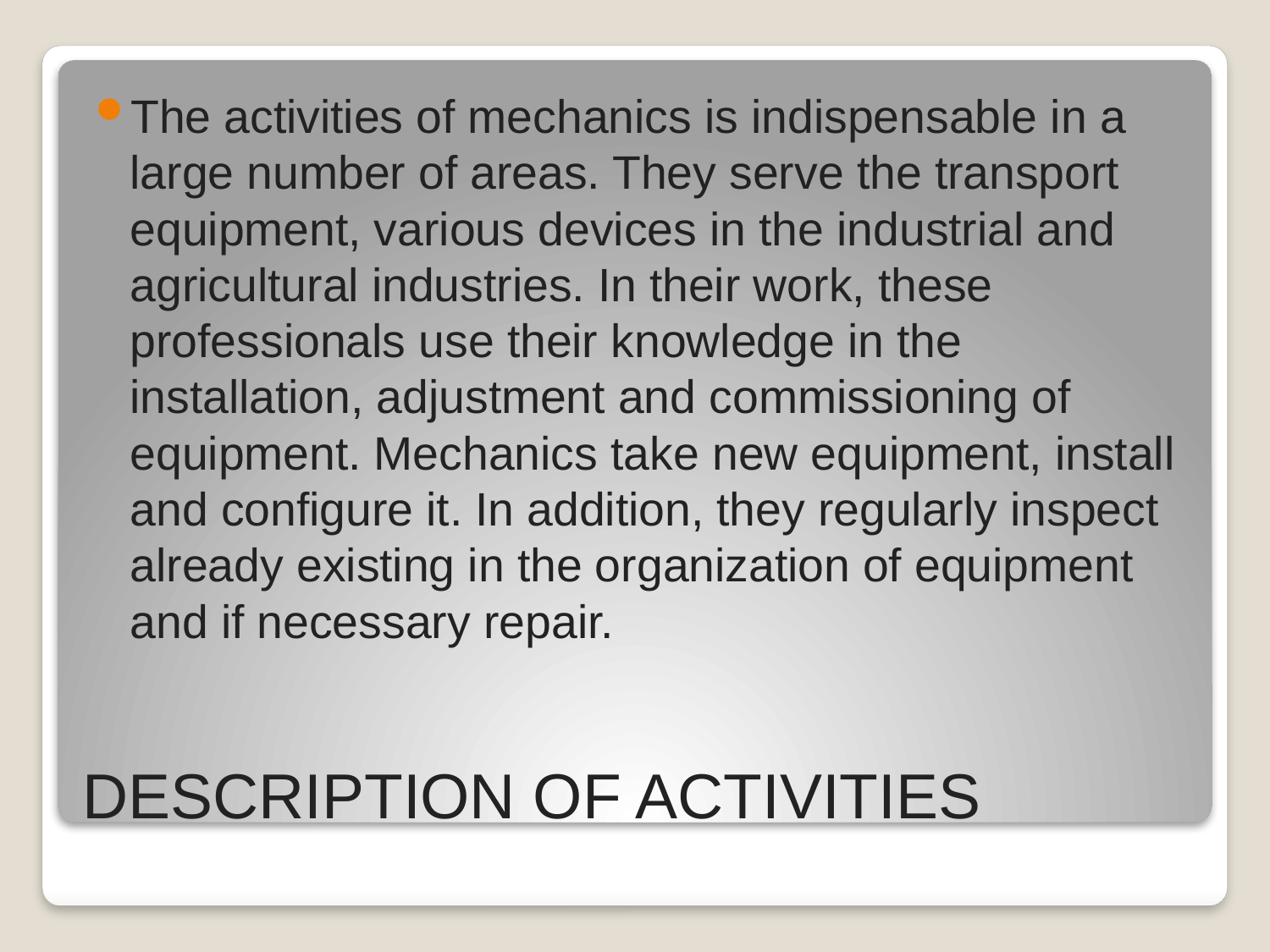

The activities of mechanics is indispensable in a large number of areas. They serve the transport equipment, various devices in the industrial and agricultural industries. In their work, these professionals use their knowledge in the installation, adjustment and commissioning of equipment. Mechanics take new equipment, install and configure it. In addition, they regularly inspect already existing in the organization of equipment and if necessary repair.
# DESCRIPTION OF ACTIVITIES